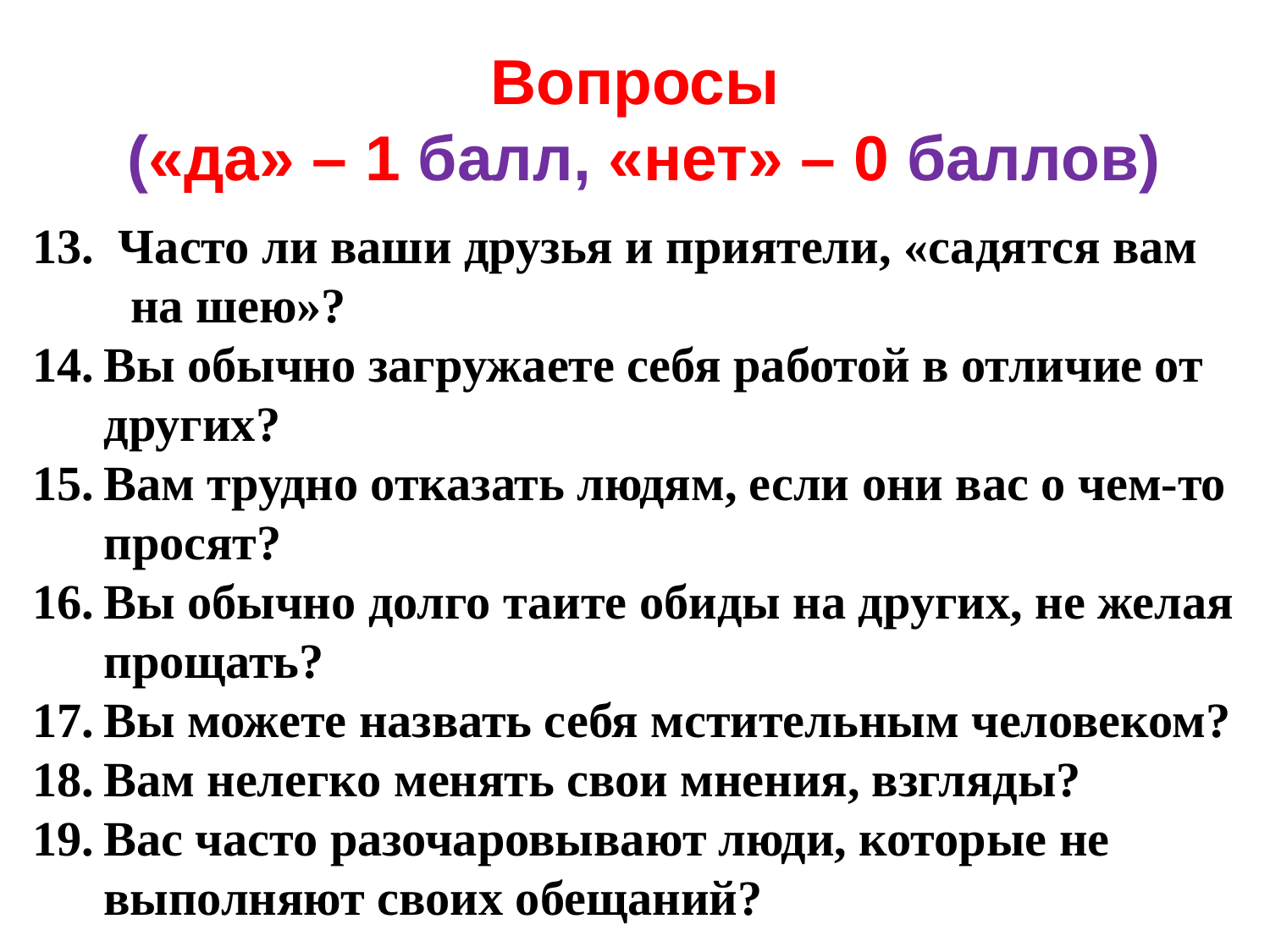

# Вопросы («да» – 1 балл, «нет» – 0 баллов)
13.  Часто ли ваши друзья и приятели, «садятся вам
        на шею»?
Вы обычно загружаете себя работой в отличие от других?
Вам трудно отказать людям, если они вас о чем-то просят?
Вы обычно долго таите обиды на других, не желая прощать?
Вы можете назвать себя мстительным человеком?
Вам нелегко менять свои мнения, взгляды?
Вас часто разочаровывают люди, которые не выполняют своих обещаний?